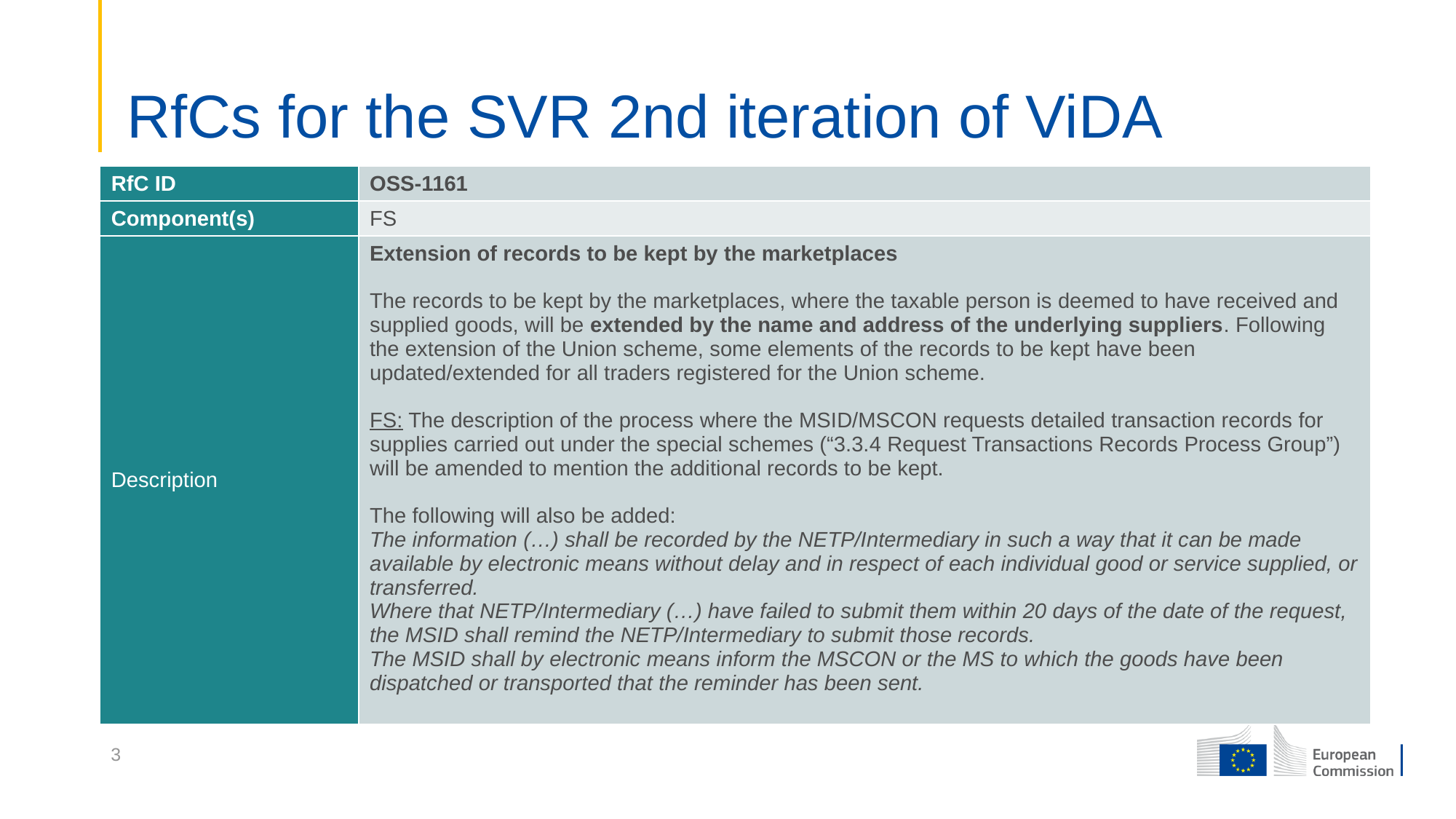

# RfCs for the SVR 2nd iteration of ViDA
| RfC ID | OSS-1161 |
| --- | --- |
| Component(s) | FS |
| Description | Extension of records to be kept by the marketplaces The records to be kept by the marketplaces, where the taxable person is deemed to have received and supplied goods, will be extended by the name and address of the underlying suppliers. Following the extension of the Union scheme, some elements of the records to be kept have been updated/extended for all traders registered for the Union scheme. FS: The description of the process where the MSID/MSCON requests detailed transaction records for supplies carried out under the special schemes (“3.3.4 Request Transactions Records Process Group”) will be amended to mention the additional records to be kept. The following will also be added: The information (…) shall be recorded by the NETP/Intermediary in such a way that it can be made available by electronic means without delay and in respect of each individual good or service supplied, or transferred. Where that NETP/Intermediary (…) have failed to submit them within 20 days of the date of the request, the MSID shall remind the NETP/Intermediary to submit those records. The MSID shall by electronic means inform the MSCON or the MS to which the goods have been dispatched or transported that the reminder has been sent. |
3